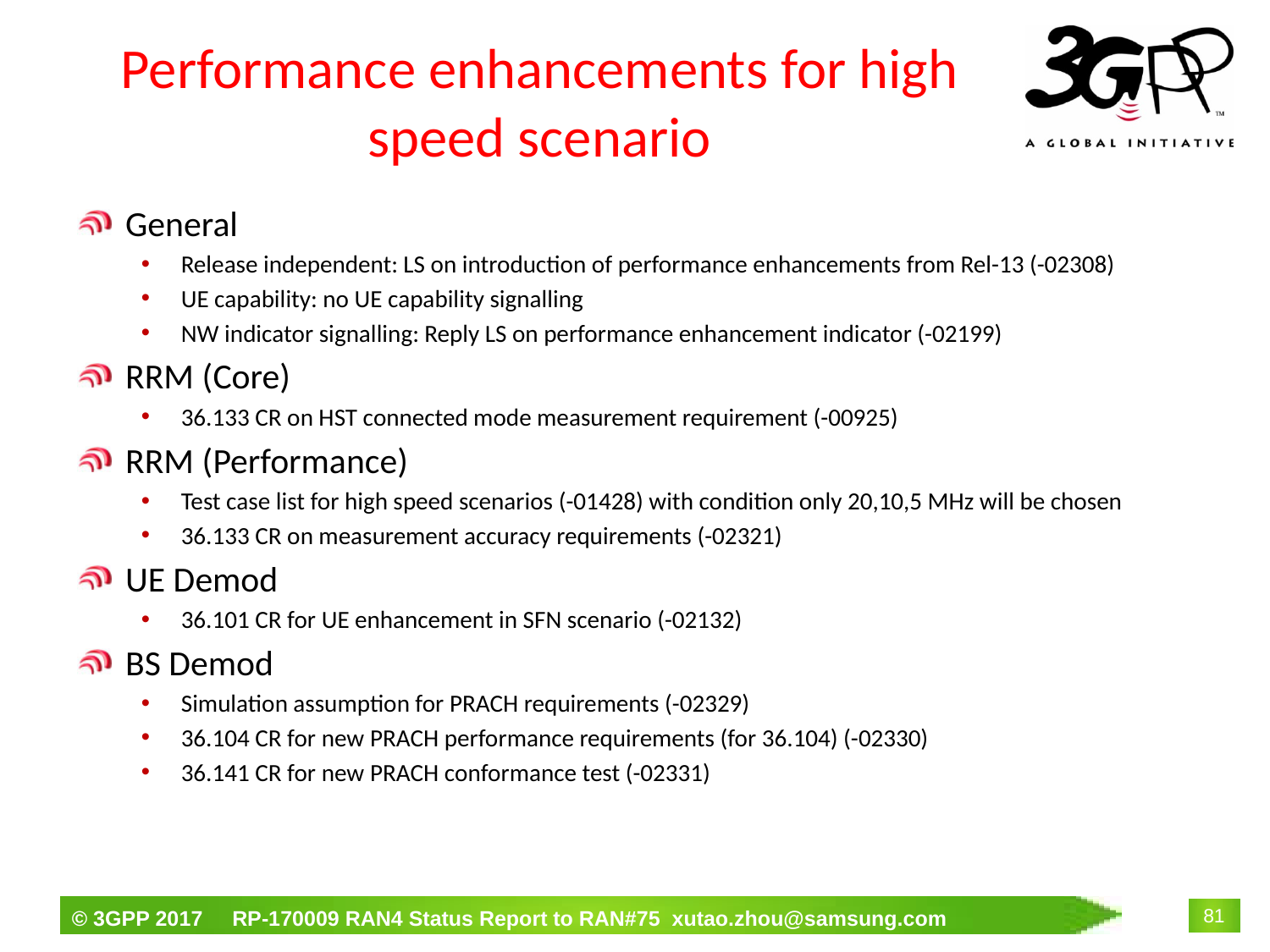

# Performance enhancements for high speed scenario

General
Release independent: LS on introduction of performance enhancements from Rel-13 (-02308)
UE capability: no UE capability signalling
NW indicator signalling: Reply LS on performance enhancement indicator (-02199)
RRM (Core)
36.133 CR on HST connected mode measurement requirement (-00925)
RRM (Performance)
Test case list for high speed scenarios (-01428) with condition only 20,10,5 MHz will be chosen
36.133 CR on measurement accuracy requirements (-02321)
UE Demod
36.101 CR for UE enhancement in SFN scenario (-02132)
BS Demod
Simulation assumption for PRACH requirements (-02329)
36.104 CR for new PRACH performance requirements (for 36.104) (-02330)
36.141 CR for new PRACH conformance test (-02331)